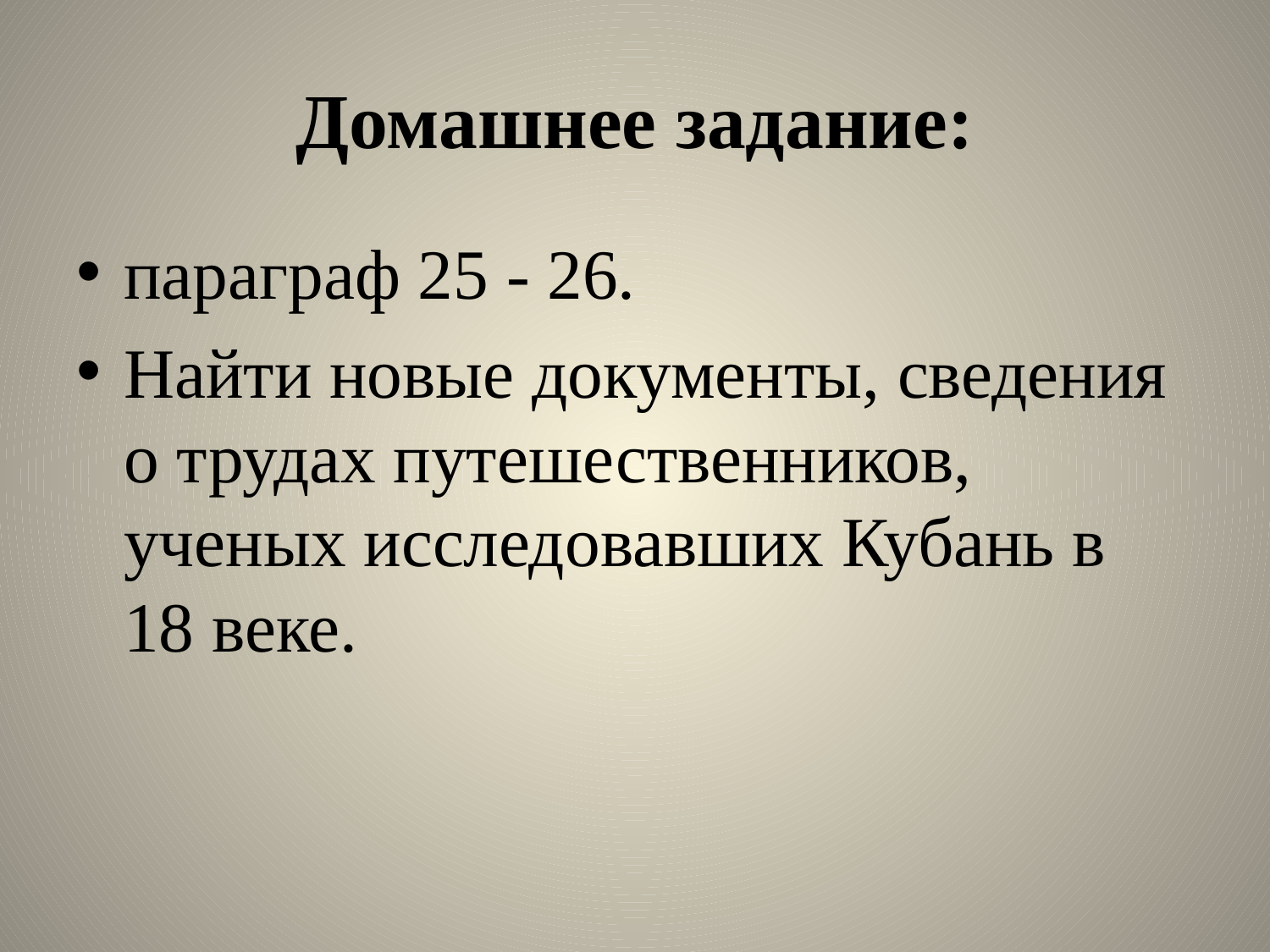

# Домашнее задание:
параграф 25 - 26.
Найти новые документы, сведения о трудах путешественников, ученых исследовавших Кубань в 18 веке.